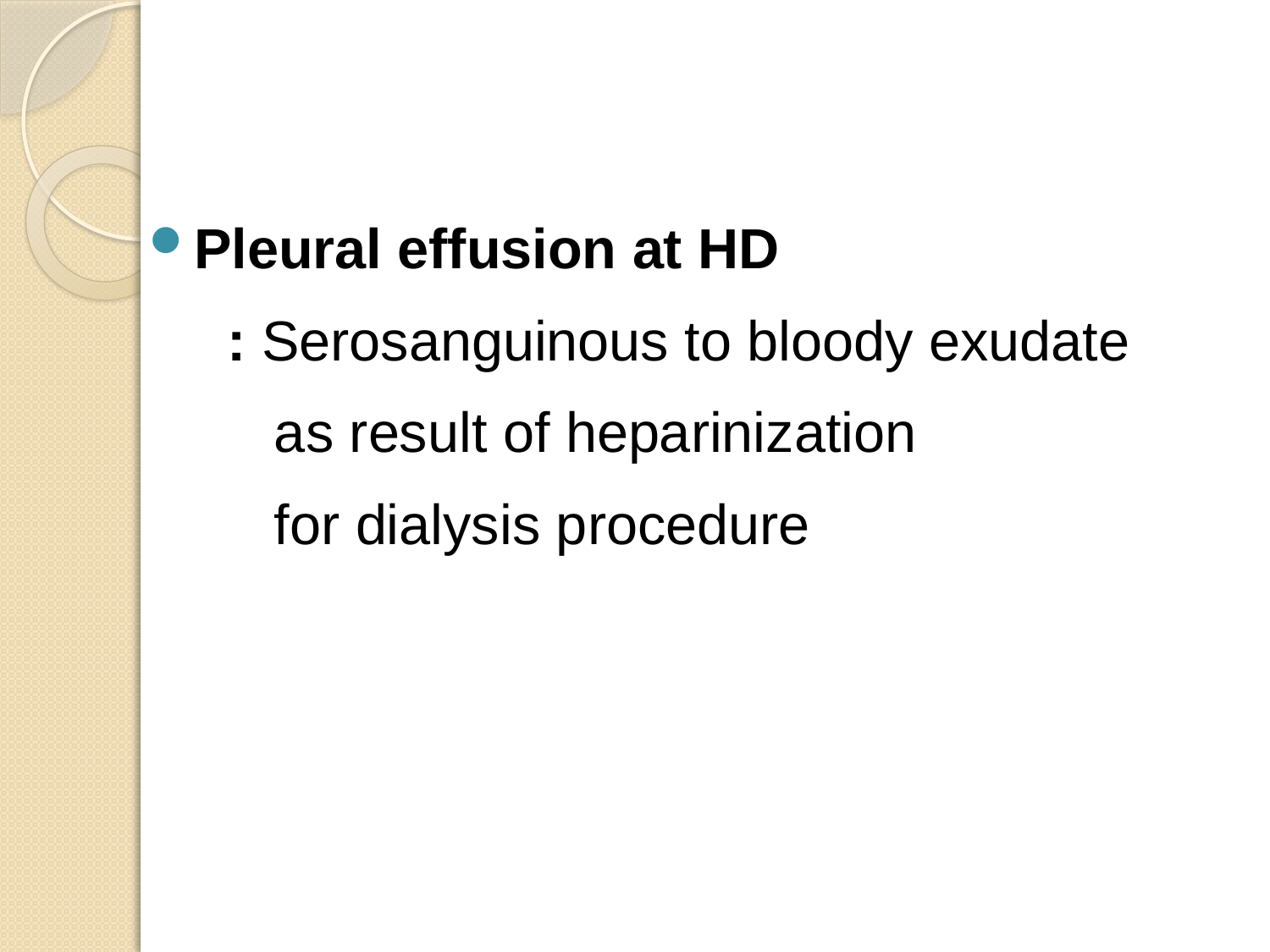

#
Pleural effusion at HD
     : Serosanguinous to bloody exudate
        as result of heparinization
        for dialysis procedure